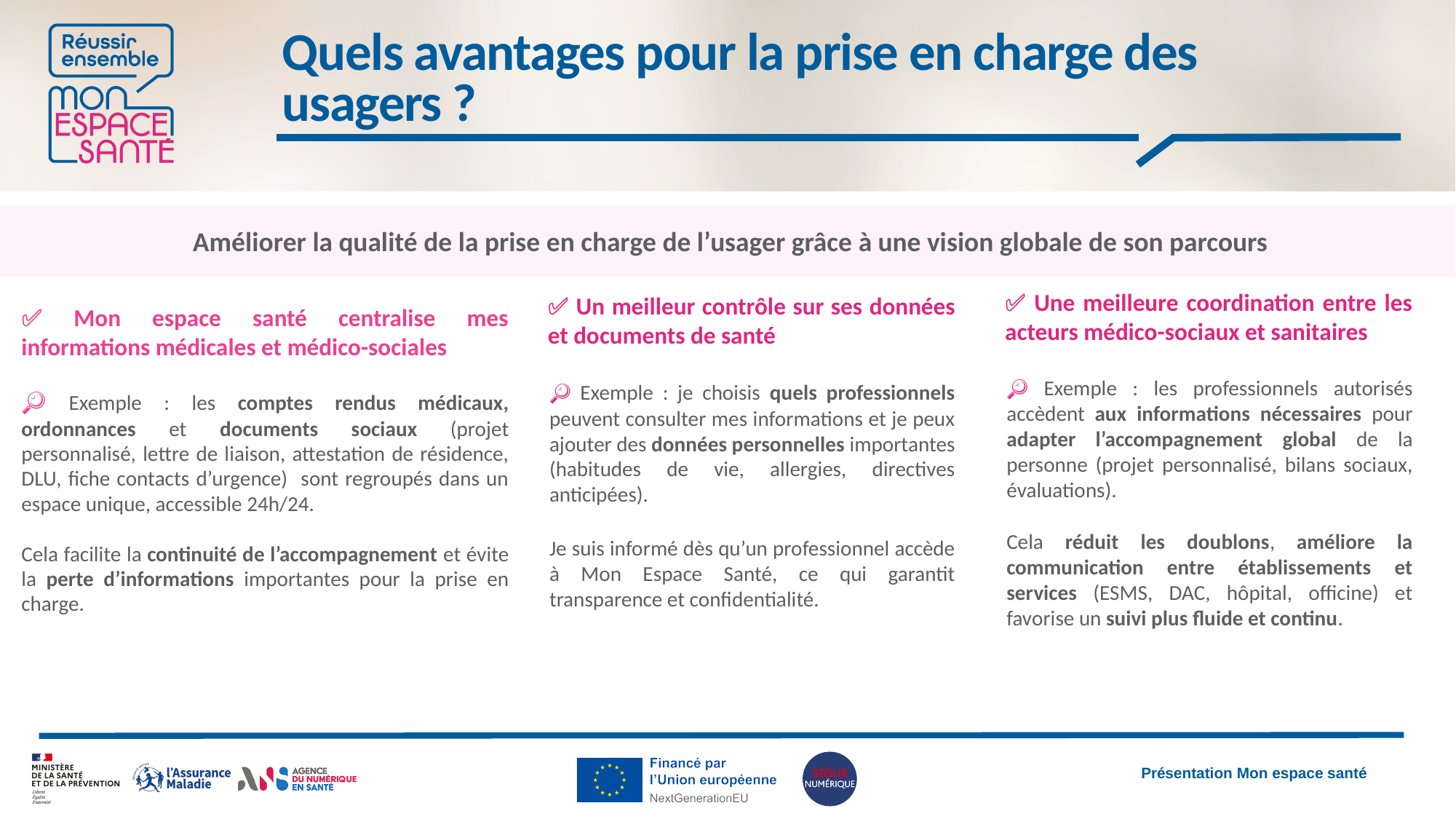

# Quels avantages pour la prise en charge des usagers ?
Améliorer la qualité de la prise en charge de l’usager grâce à une vision globale de son parcours
✅ Mon espace santé centralise mes informations médicales et médico-sociales
​
🔎 Exemple : ​les comptes rendus médicaux, ordonnances et documents sociaux (projet personnalisé, lettre de liaison, attestation de résidence, DLU, fiche contacts d’urgence)  sont regroupés dans un espace unique, accessible 24h/24.

Cela facilite la continuité de l’accompagnement et évite la perte d’informations importantes pour la prise en charge.​

✅ Un meilleur contrôle sur ses données et documents de santé

🔎 Exemple : je choisis quels professionnels peuvent consulter mes informations et je peux ajouter des données personnelles importantes (habitudes de vie, allergies, directives anticipées).

Je suis informé dès qu’un professionnel accède à Mon Espace Santé, ce qui garantit transparence et confidentialité.
✅ Une meilleure coordination entre les acteurs médico-sociaux et sanitaires

🔎 Exemple : les professionnels autorisés accèdent aux informations nécessaires pour adapter l’accompagnement global de la personne (projet personnalisé, bilans sociaux, évaluations).

Cela réduit les doublons, améliore la communication entre établissements et services (ESMS, DAC, hôpital, officine) et favorise un suivi plus fluide et continu.